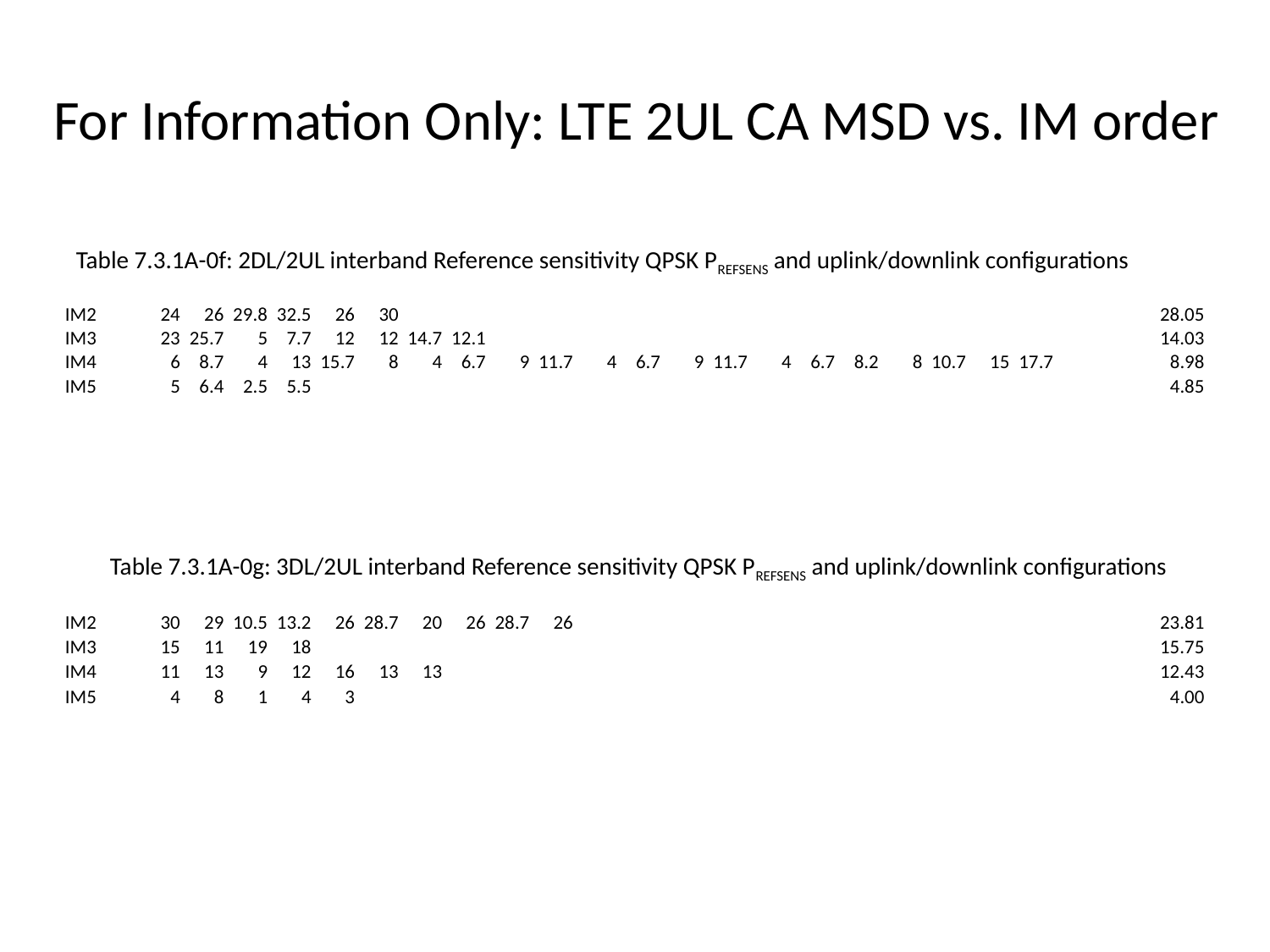

# For Information Only: LTE 2UL CA MSD vs. IM order
Table 7.3.1A-0f: 2DL/2UL interband Reference sensitivity QPSK PREFSENS and uplink/downlink configurations
| IM2 | 24 | 26 | 29.8 | 32.5 | 26 | 30 |  |  |  |  |  |  |  |  |  |  |  |  |  |  |  |  | 28.05 |
| --- | --- | --- | --- | --- | --- | --- | --- | --- | --- | --- | --- | --- | --- | --- | --- | --- | --- | --- | --- | --- | --- | --- | --- |
| IM3 | 23 | 25.7 | 5 | 7.7 | 12 | 12 | 14.7 | 12.1 |  |  |  |  |  |  |  |  |  |  |  |  |  |  | 14.03 |
| IM4 | 6 | 8.7 | 4 | 13 | 15.7 | 8 | 4 | 6.7 | 9 | 11.7 | 4 | 6.7 | 9 | 11.7 | 4 | 6.7 | 8.2 | 8 | 10.7 | 15 | 17.7 |  | 8.98 |
| IM5 | 5 | 6.4 | 2.5 | 5.5 |  |  |  |  |  |  |  |  |  |  |  |  |  |  |  |  |  |  | 4.85 |
Table 7.3.1A-0g: 3DL/2UL interband Reference sensitivity QPSK PREFSENS and uplink/downlink configurations
| IM2 | 30 | 29 | 10.5 | 13.2 | 26 | 28.7 | 20 | 26 | 28.7 | 26 |  |  |  |  |  |  |  |  |  |  |  |  | 23.81 |
| --- | --- | --- | --- | --- | --- | --- | --- | --- | --- | --- | --- | --- | --- | --- | --- | --- | --- | --- | --- | --- | --- | --- | --- |
| IM3 | 15 | 11 | 19 | 18 |  |  |  |  |  |  |  |  |  |  |  |  |  |  |  |  |  |  | 15.75 |
| IM4 | 11 | 13 | 9 | 12 | 16 | 13 | 13 |  |  |  |  |  |  |  |  |  |  |  |  |  |  |  | 12.43 |
| IM5 | 4 | 8 | 1 | 4 | 3 |  |  |  |  |  |  |  |  |  |  |  |  |  |  |  |  |  | 4.00 |